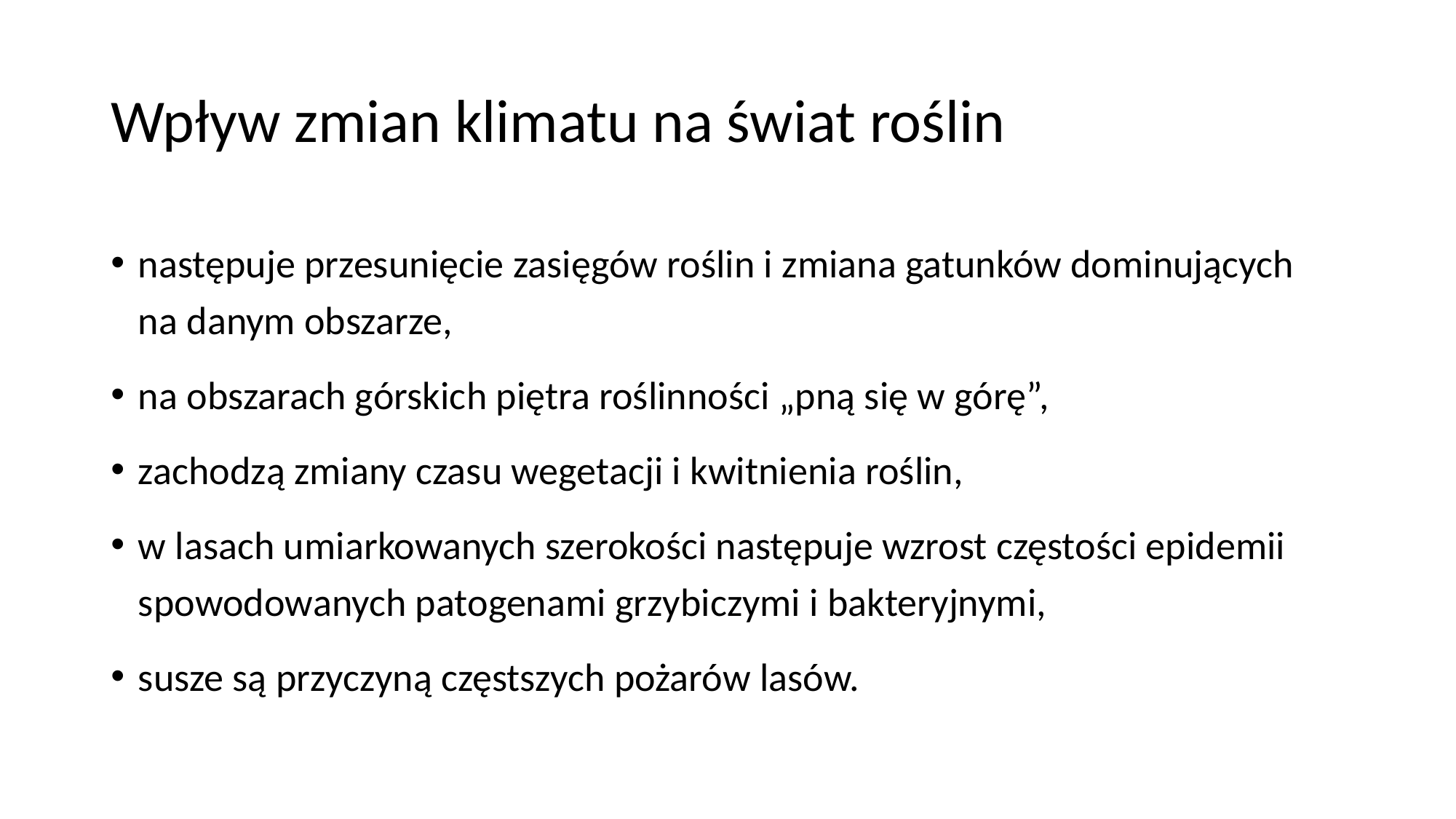

# Wpływ zmian klimatu na świat roślin
następuje przesunięcie zasięgów roślin i zmiana gatunków dominujących na danym obszarze,
na obszarach górskich piętra roślinności „pną się w górę”,
zachodzą zmiany czasu wegetacji i kwitnienia roślin,
w lasach umiarkowanych szerokości następuje wzrost częstości epidemii spowodowanych patogenami grzybiczymi i bakteryjnymi,
susze są przyczyną częstszych pożarów lasów.